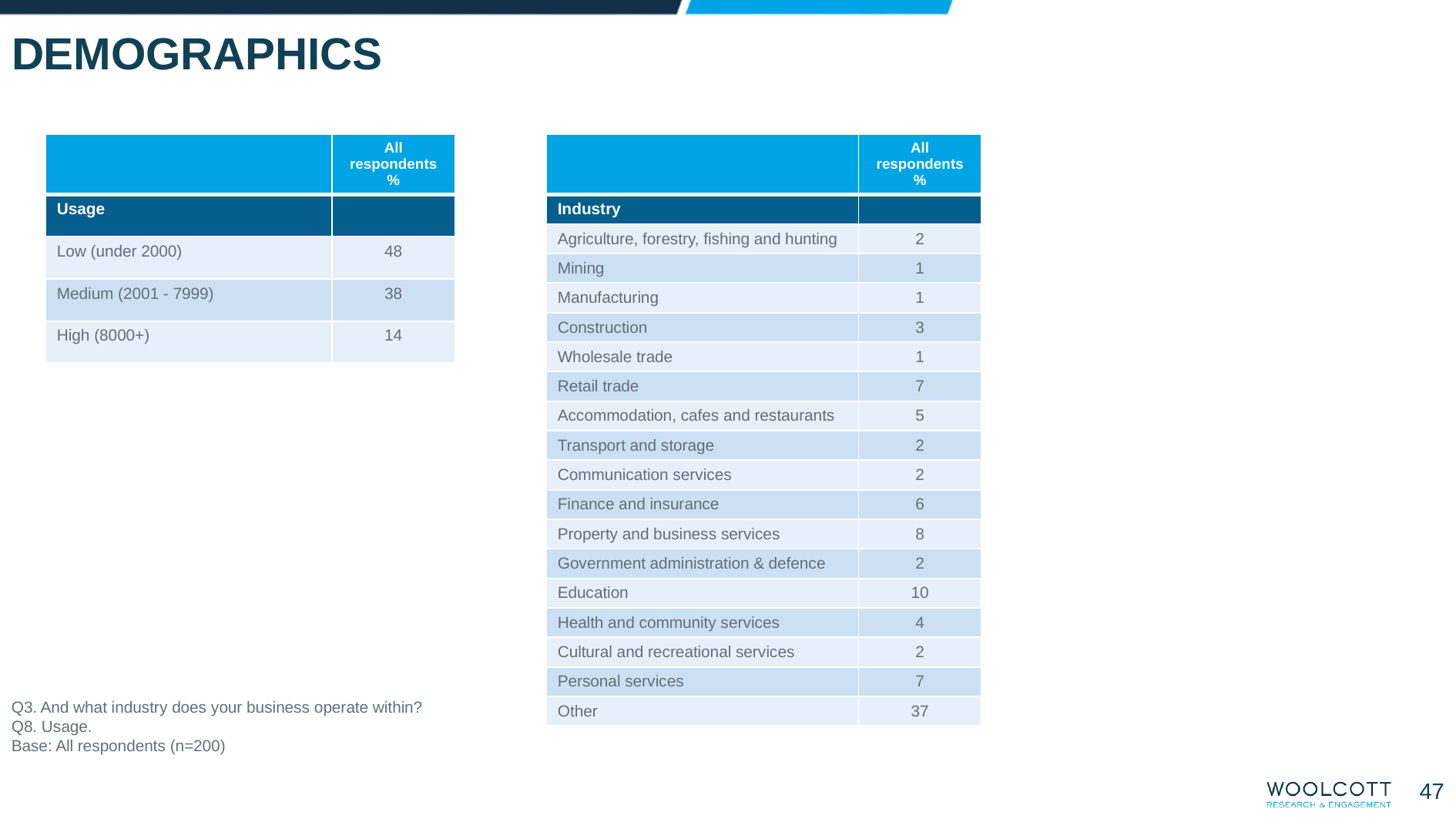

DEMOGRAPHICS
|  | All respondents % |
| --- | --- |
| Usage |  |
| Low (under 2000) | 48 |
| Medium (2001 - 7999) | 38 |
| High (8000+) | 14 |
|  | All respondents % |
| --- | --- |
| Industry |  |
| Agriculture, forestry, fishing and hunting | 2 |
| Mining | 1 |
| Manufacturing | 1 |
| Construction | 3 |
| Wholesale trade | 1 |
| Retail trade | 7 |
| Accommodation, cafes and restaurants | 5 |
| Transport and storage | 2 |
| Communication services | 2 |
| Finance and insurance | 6 |
| Property and business services | 8 |
| Government administration & defence | 2 |
| Education | 10 |
| Health and community services | 4 |
| Cultural and recreational services | 2 |
| Personal services | 7 |
| Other | 37 |
Q3. And what industry does your business operate within?
Q8. Usage.
Base: All respondents (n=200)